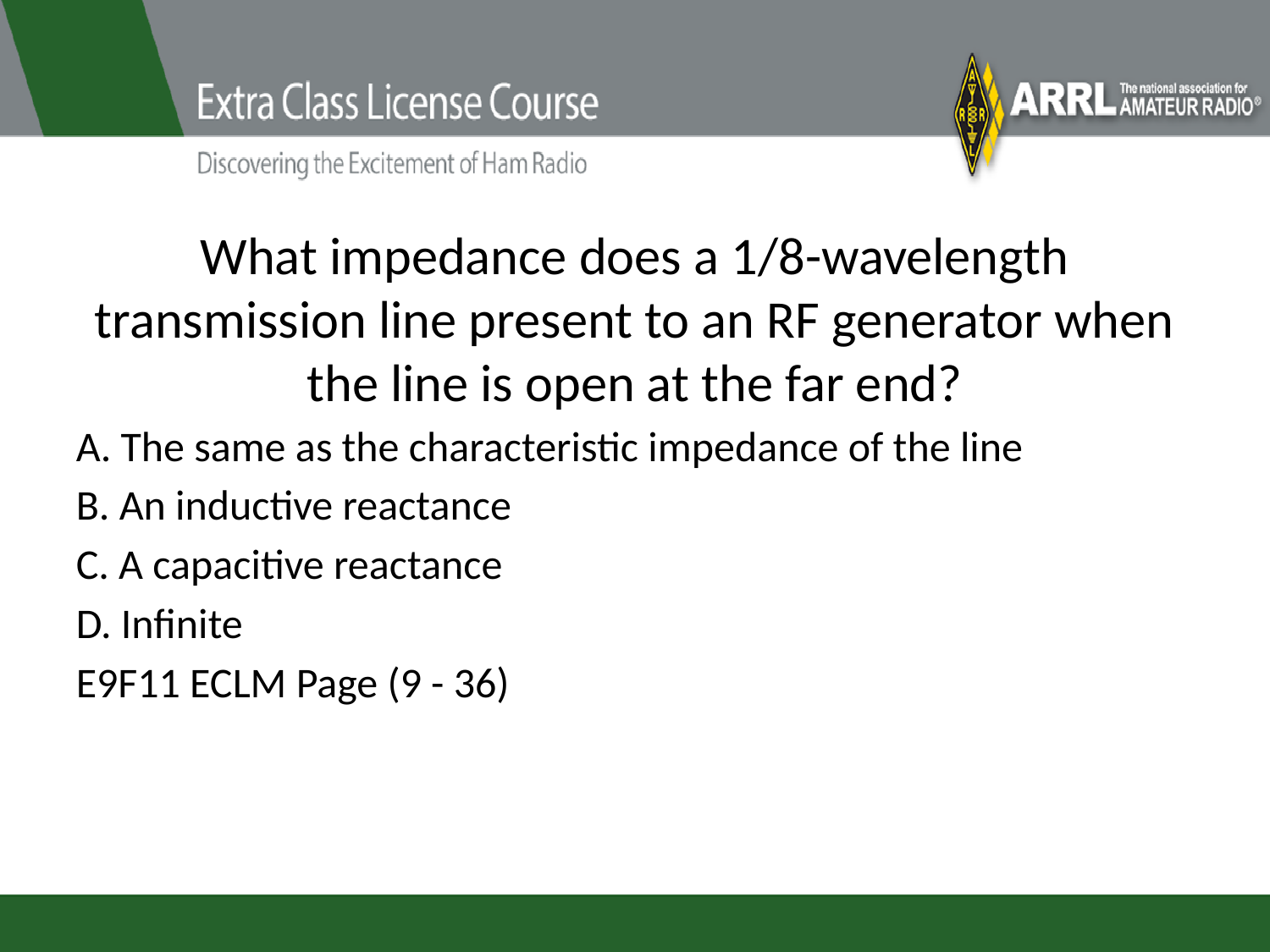

# What impedance does a 1/8-wavelength transmission line present to an RF generator when the line is open at the far end?
A. The same as the characteristic impedance of the line
B. An inductive reactance
C. A capacitive reactance
D. Infinite
E9F11 ECLM Page (9 - 36)